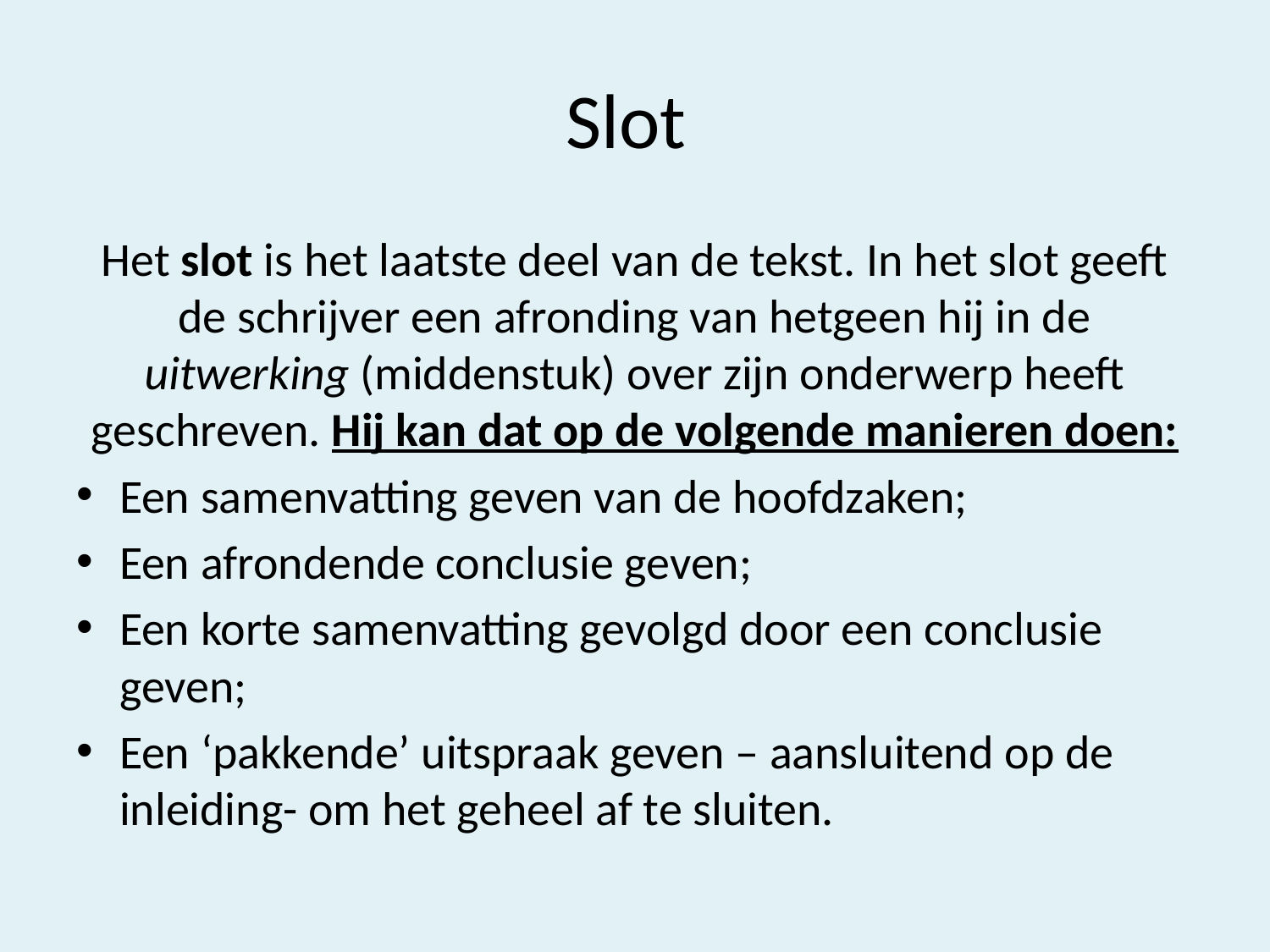

# Slot
Het slot is het laatste deel van de tekst. In het slot geeft de schrijver een afronding van hetgeen hij in de uitwerking (middenstuk) over zijn onderwerp heeft geschreven. Hij kan dat op de volgende manieren doen:
Een samenvatting geven van de hoofdzaken;
Een afrondende conclusie geven;
Een korte samenvatting gevolgd door een conclusie geven;
Een ‘pakkende’ uitspraak geven – aansluitend op de inleiding- om het geheel af te sluiten.